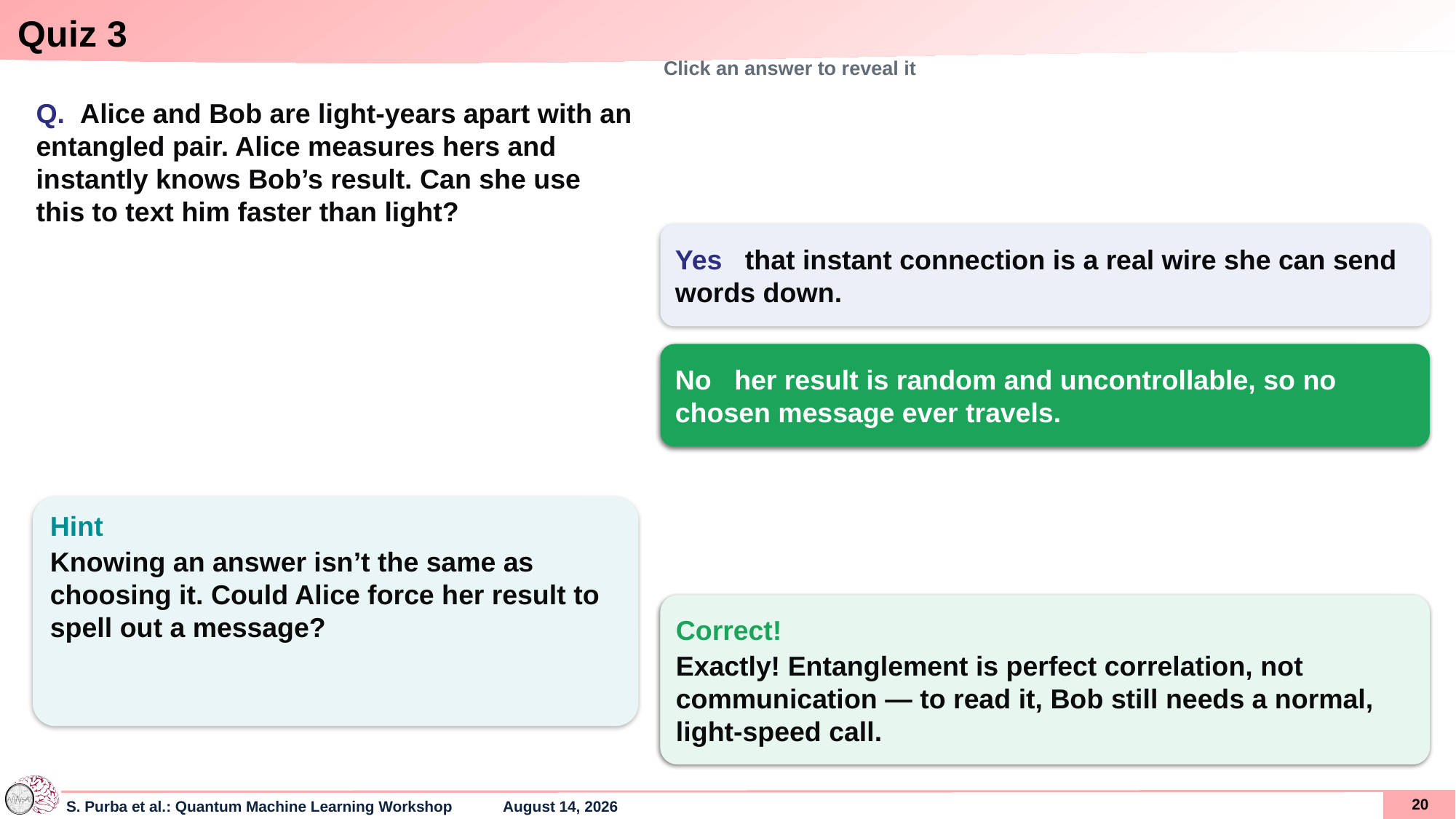

# Quiz 3
Click an answer to reveal it
Q.  Alice and Bob are light-years apart with an entangled pair. Alice measures hers and instantly knows Bob’s result. Can she use this to text him faster than light?
Yes   that instant connection is a real wire she can send words down.
No   her result is random and uncontrollable, so no chosen message ever travels.
No   her result is random and uncontrollable, so no chosen message ever travels.
Hint
Knowing an answer isn’t the same as choosing it. Could Alice force her result to spell out a message?
Not quite —
The famous trap: “instantly knowing” feels like a wire. But Alice can’t choose her random result, so nothing is sent.
Correct!
Exactly! Entanglement is perfect correlation, not communication — to read it, Bob still needs a normal, light-speed call.